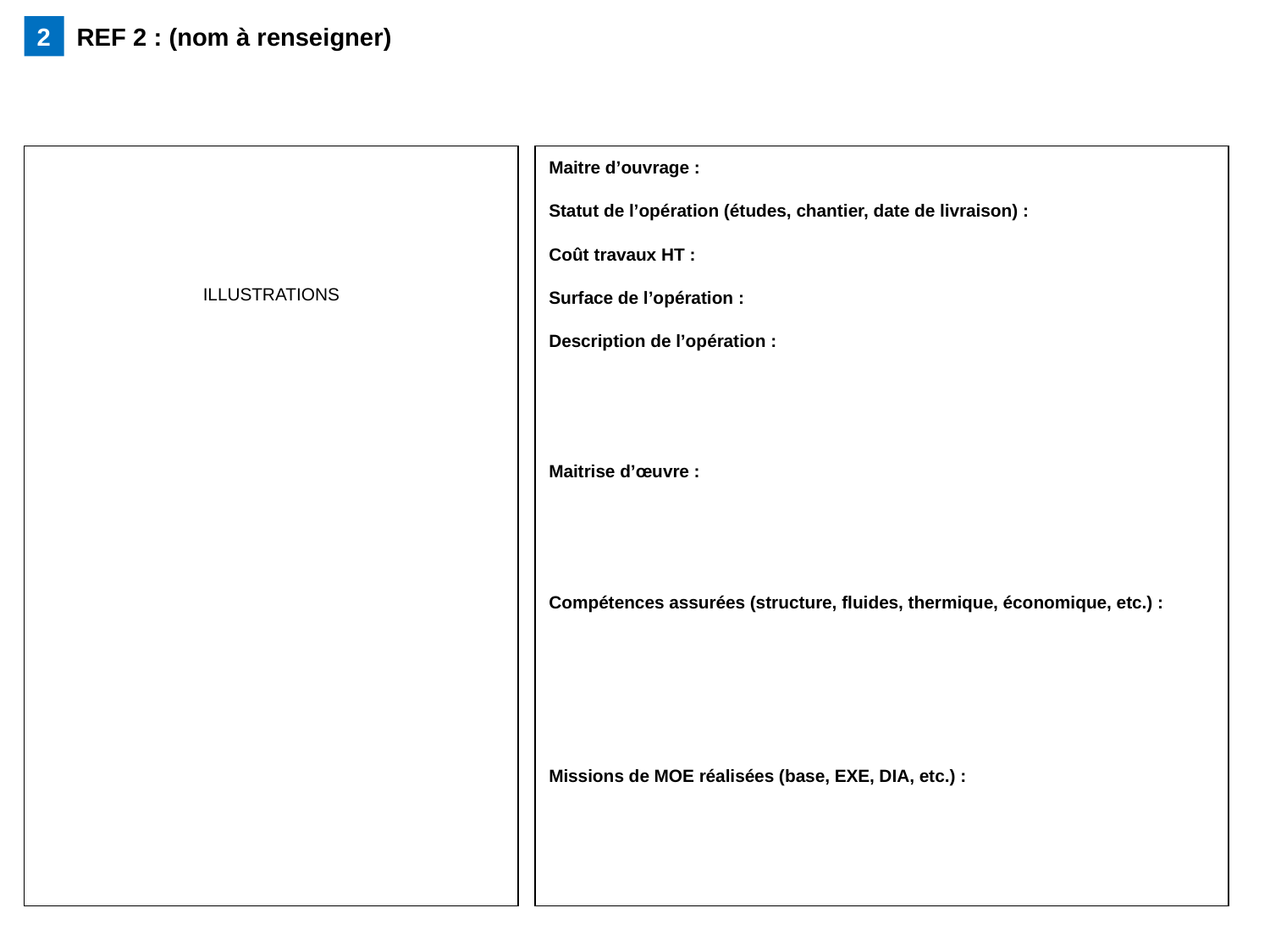

# 2
REF 2 : (nom à renseigner)

ILLUSTRATIONS

Maitre d’ouvrage :
Statut de l’opération (études, chantier, date de livraison) :
Coût travaux HT :
Surface de l’opération :
Description de l’opération :

Maitrise d’œuvre :

Compétences assurées (structure, fluides, thermique, économique, etc.) :

Missions de MOE réalisées (base, EXE, DIA, etc.) :